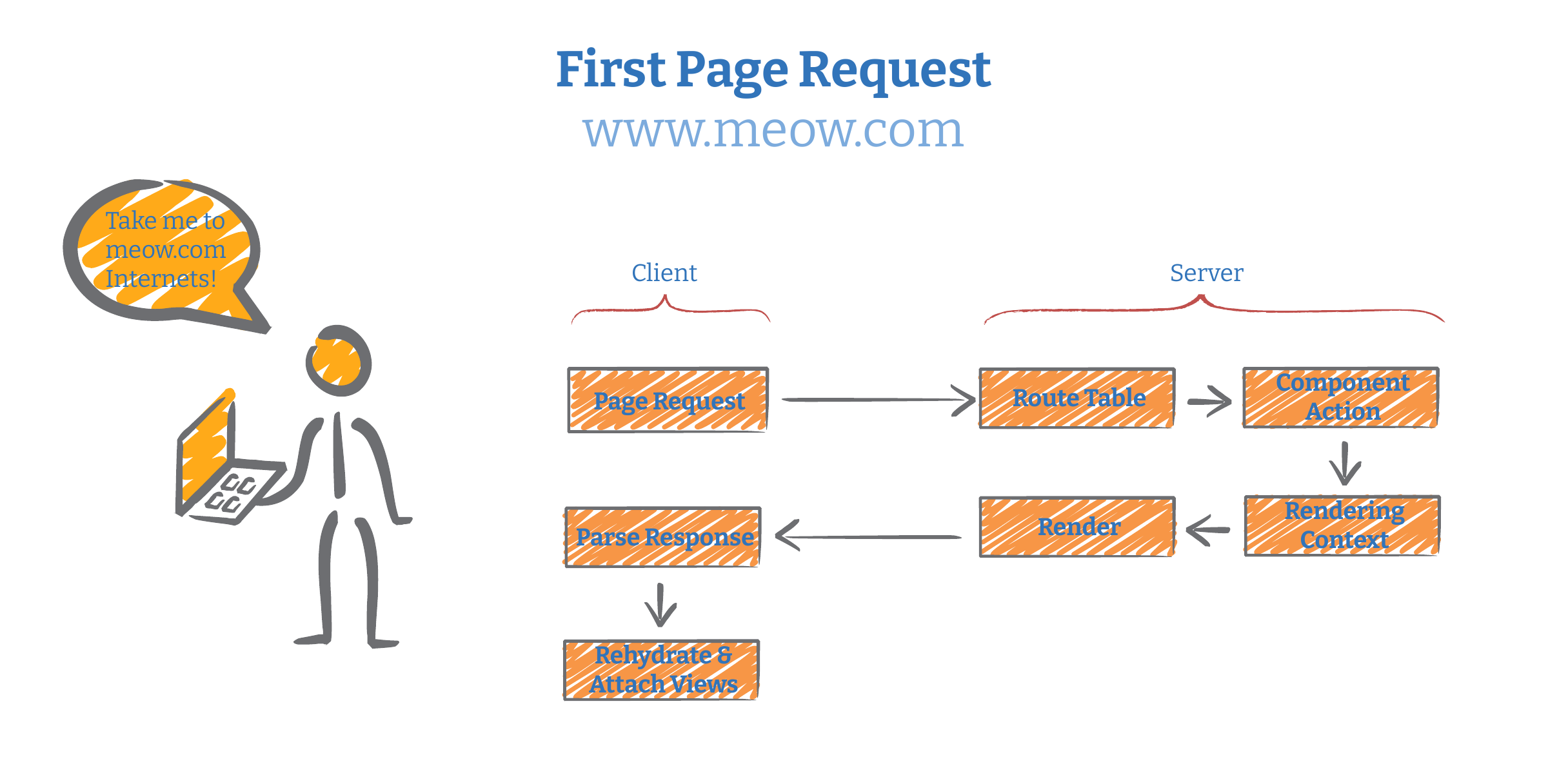

# First Page Request www.meow.com

Take me to meow.com Internets!

Client
Server

Component Action
Route Table

Page Request

Rendering Context
Render

Parse Response

Rehydrate & Attach Views